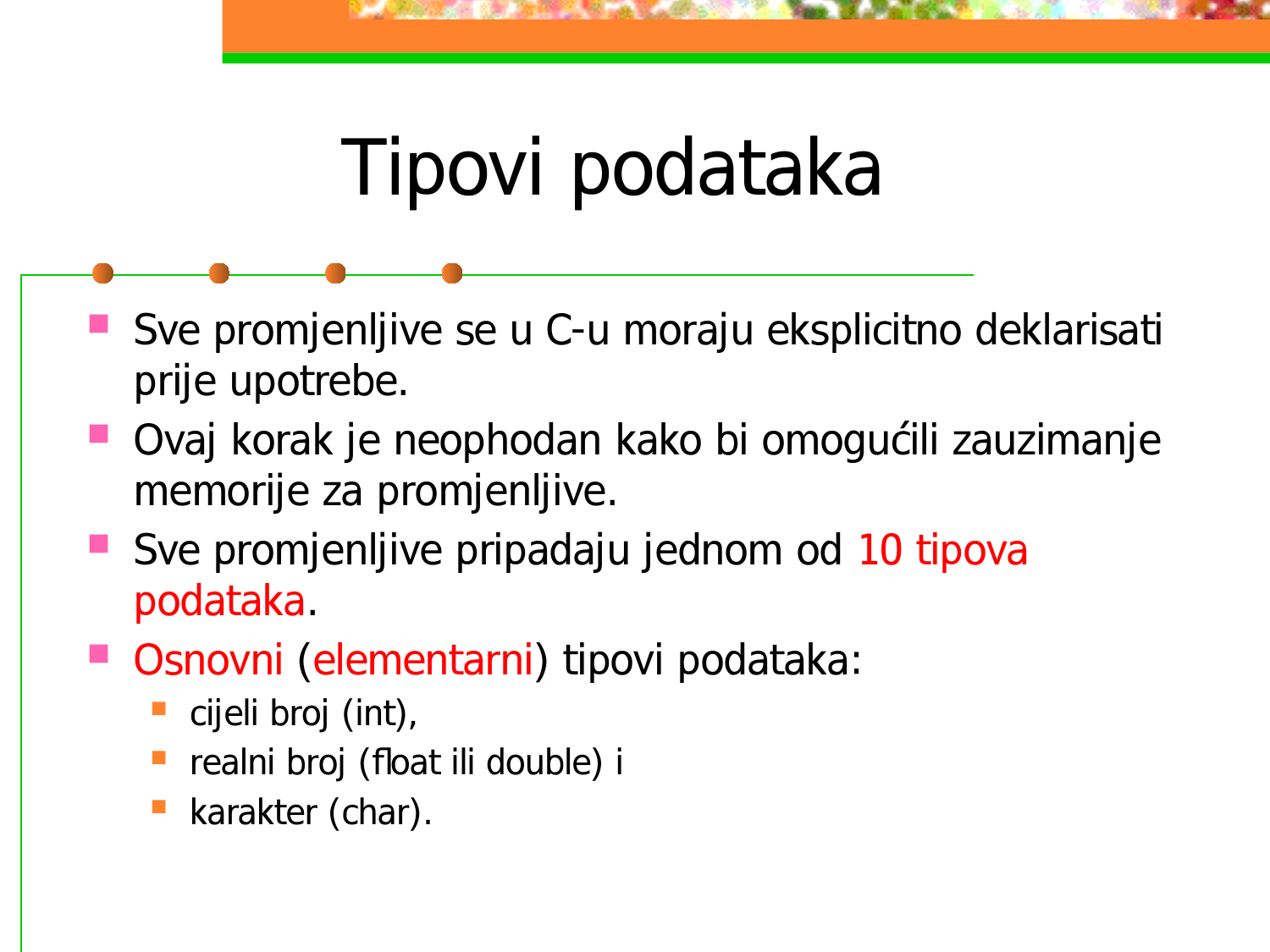

# Tipovi podataka
Sve promjenljive se u C-u moraju eksplicitno deklarisati prije upotrebe.
Ovaj korak je neophodan kako bi omogućili zauzimanje memorije za promjenljive.
Sve promjenljive pripadaju jednom od 10 tipova podataka.
Osnovni (elementarni) tipovi podataka:
cijeli broj (int),
realni broj (float ili double) i
karakter (char).